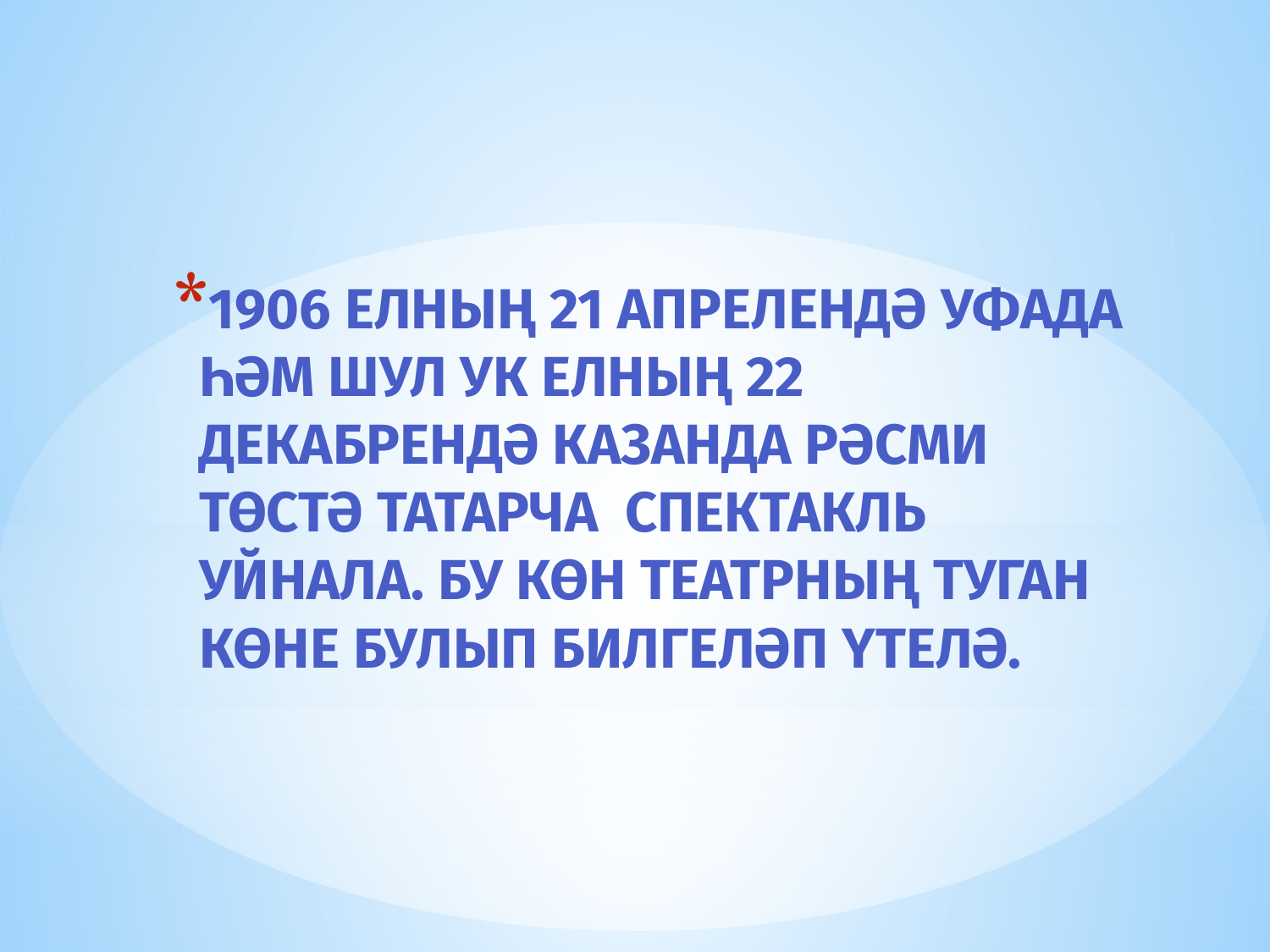

1906 елның 21 апрелендә Уфада һәм шул ук елның 22 декабрендә Казанда рәсми төстә татарча  спектакль уйнала. Бу көн театрның туган көне булып билгеләп үтелә.